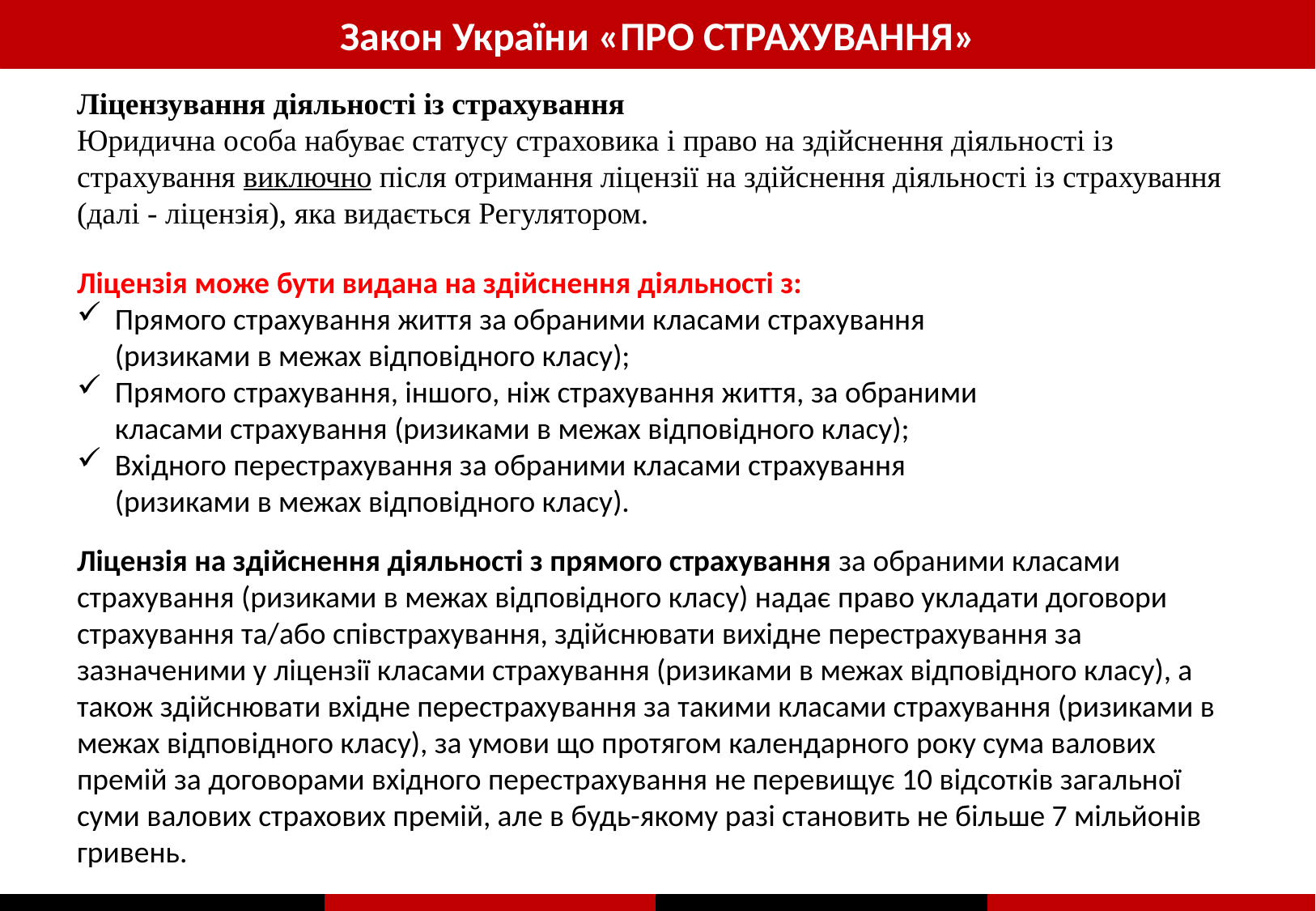

Закон України «ПРО СТРАХУВАННЯ»
Ліцензування діяльності із страхування
Юридична особа набуває статусу страховика і право на здійснення діяльності із страхування виключно після отримання ліцензії на здійснення діяльності із страхування (далі - ліцензія), яка видається Регулятором.

Ліцензія може бути видана на здійснення діяльності з:
Прямого страхування життя за обраними класами страхування (ризиками в межах відповідного класу);
Прямого страхування, іншого, ніж страхування життя, за обраними класами страхування (ризиками в межах відповідного класу);
Вхідного перестрахування за обраними класами страхування (ризиками в межах відповідного класу).
Ліцензія на здійснення діяльності з прямого страхування за обраними класами страхування (ризиками в межах відповідного класу) надає право укладати договори страхування та/або співстрахування, здійснювати вихідне перестрахування за зазначеними у ліцензії класами страхування (ризиками в межах відповідного класу), а також здійснювати вхідне перестрахування за такими класами страхування (ризиками в межах відповідного класу), за умови що протягом календарного року сума валових премій за договорами вхідного перестрахування не перевищує 10 відсотків загальної суми валових страхових премій, але в будь-якому разі становить не більше 7 мільйонів гривень.